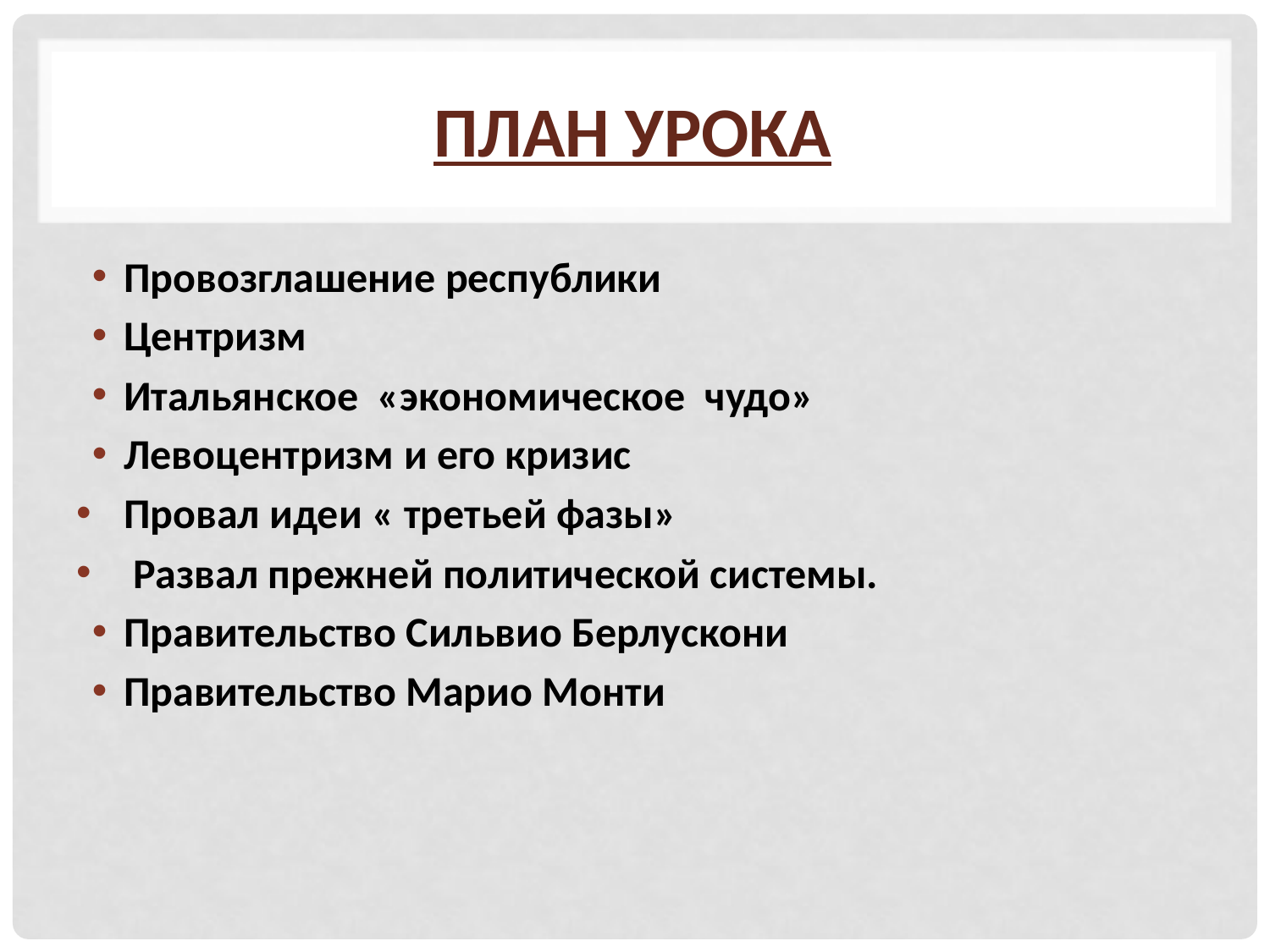

# План урока
Провозглашение республики
Центризм
Итальянское  «экономическое  чудо»
Левоцентризм и его кризис
Провал идеи « третьей фазы»
 Развал прежней политической системы.
Правительство Сильвио Берлускони
Правительство Марио Монти